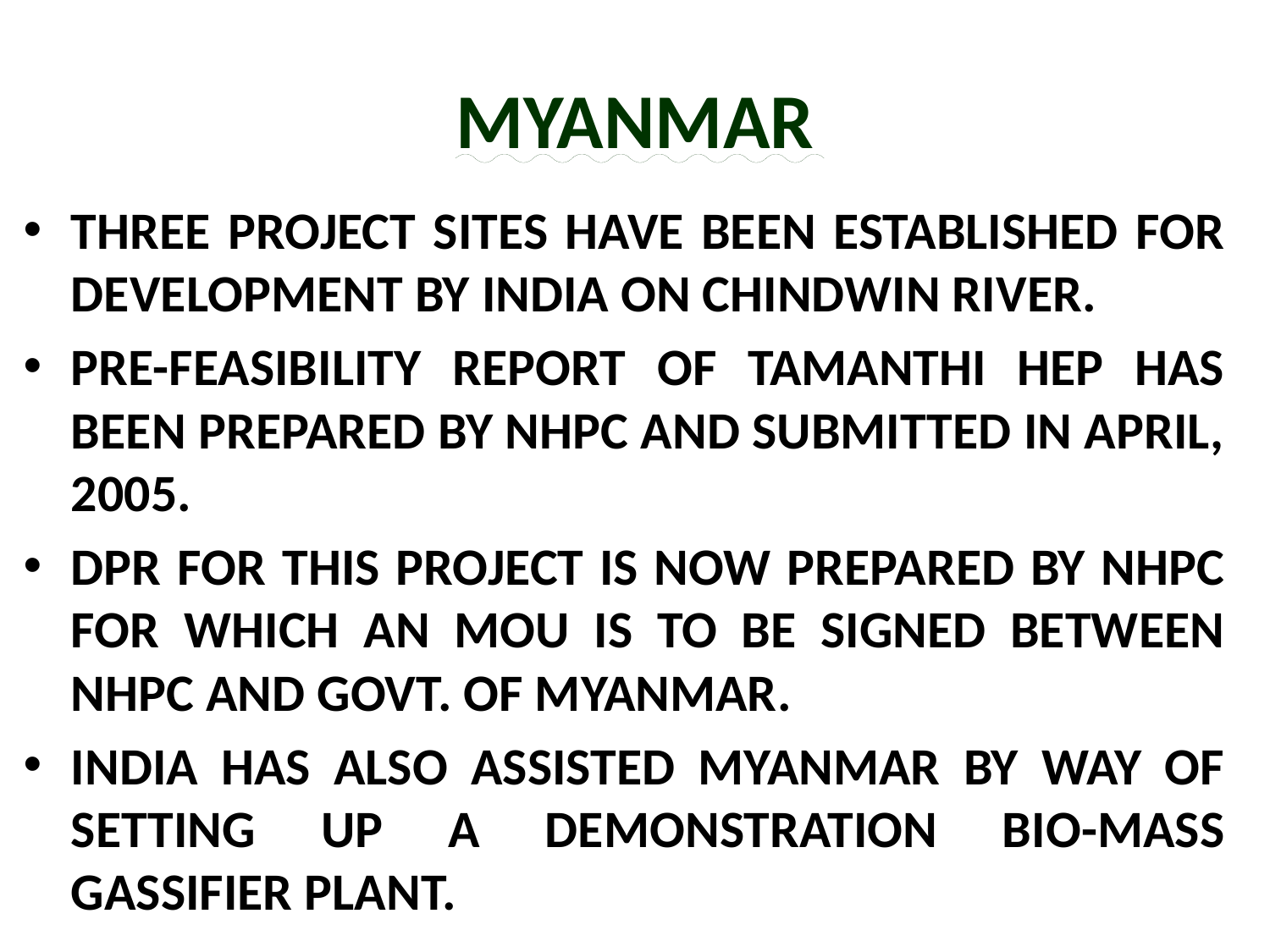

# MYANMAR
THREE PROJECT SITES HAVE BEEN ESTABLISHED FOR DEVELOPMENT BY INDIA ON CHINDWIN RIVER.
PRE-FEASIBILITY REPORT OF TAMANTHI HEP HAS BEEN PREPARED BY NHPC AND SUBMITTED IN APRIL, 2005.
DPR FOR THIS PROJECT IS NOW PREPARED BY NHPC FOR WHICH AN MOU IS TO BE SIGNED BETWEEN NHPC AND GOVT. OF MYANMAR.
INDIA HAS ALSO ASSISTED MYANMAR BY WAY OF SETTING UP A DEMONSTRATION BIO-MASS GASSIFIER PLANT.